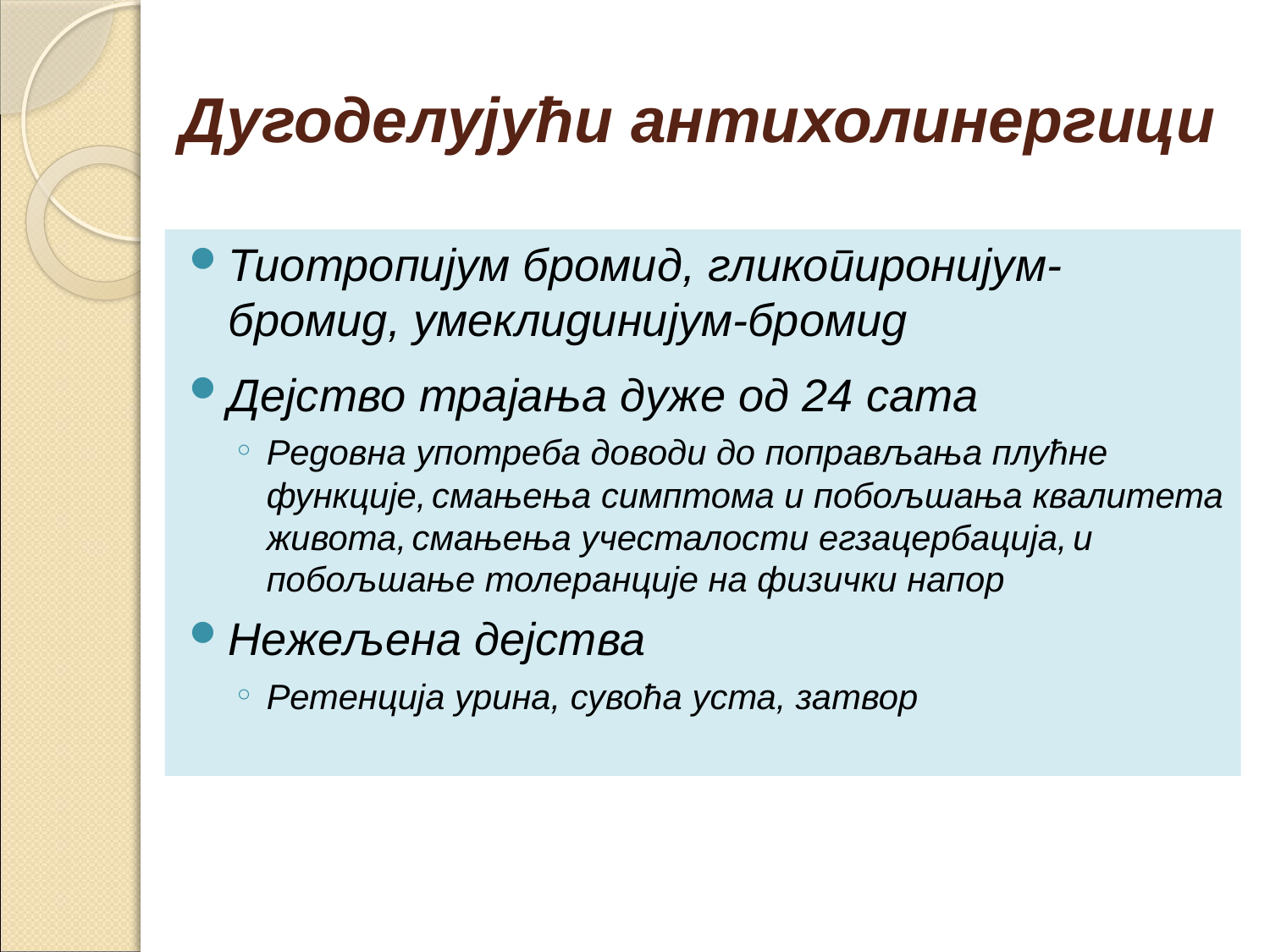

# Дугоделујући антихолинергици
Тиотропијум бромид, гликопиронијум-бромид, умеклидинијум-бромид
Дејство трајања дуже од 24 сата
Редовна употреба доводи до поправљања плућне функције, смањења симптома и побољшања квалитета живота, смањења учесталости егзацербација, и побољшање толеранције на физички напор
Нежељена дејства
Ретенција урина, сувоћа уста, затвор